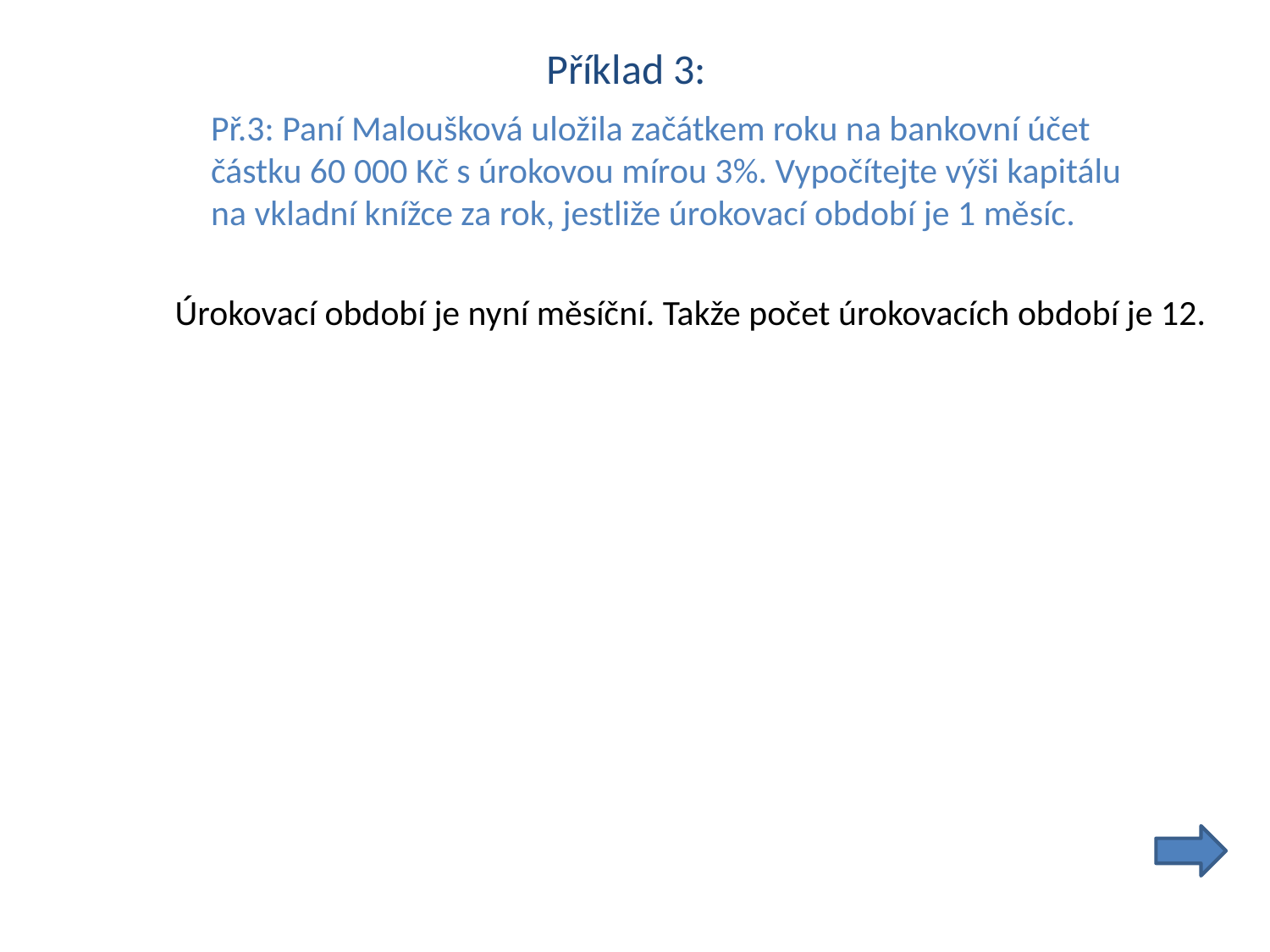

Příklad 3:
Př.3: Paní Maloušková uložila začátkem roku na bankovní účet
částku 60 000 Kč s úrokovou mírou 3%. Vypočítejte výši kapitálu
na vkladní knížce za rok, jestliže úrokovací období je 1 měsíc.

Úrokovací období je nyní měsíční. Takže počet úrokovacích období je 12.